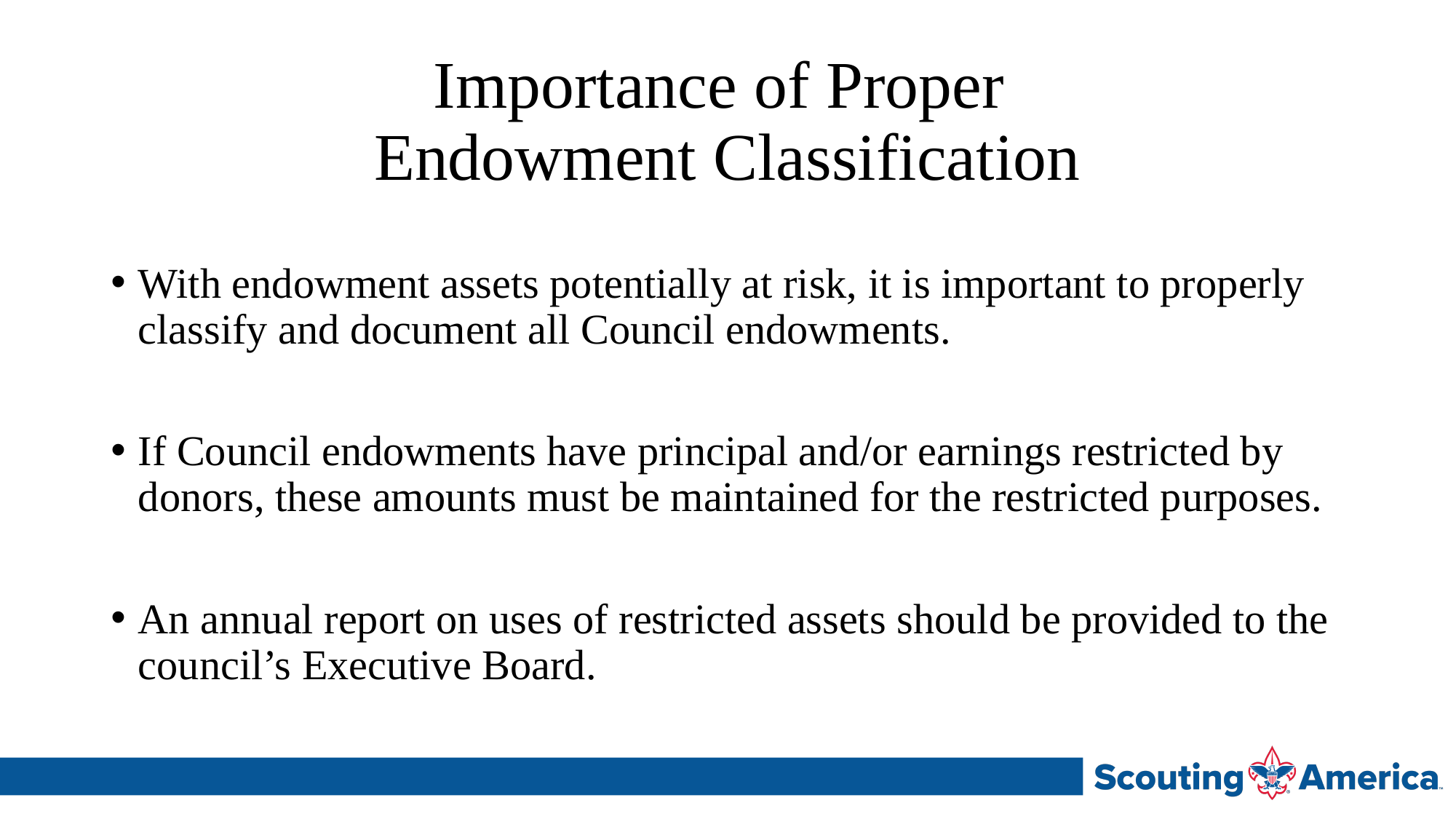

# Importance of Proper Endowment Classification
With endowment assets potentially at risk, it is important to properly classify and document all Council endowments.

If Council endowments have principal and/or earnings restricted by donors, these amounts must be maintained for the restricted purposes.

An annual report on uses of restricted assets should be provided to the council’s Executive Board.